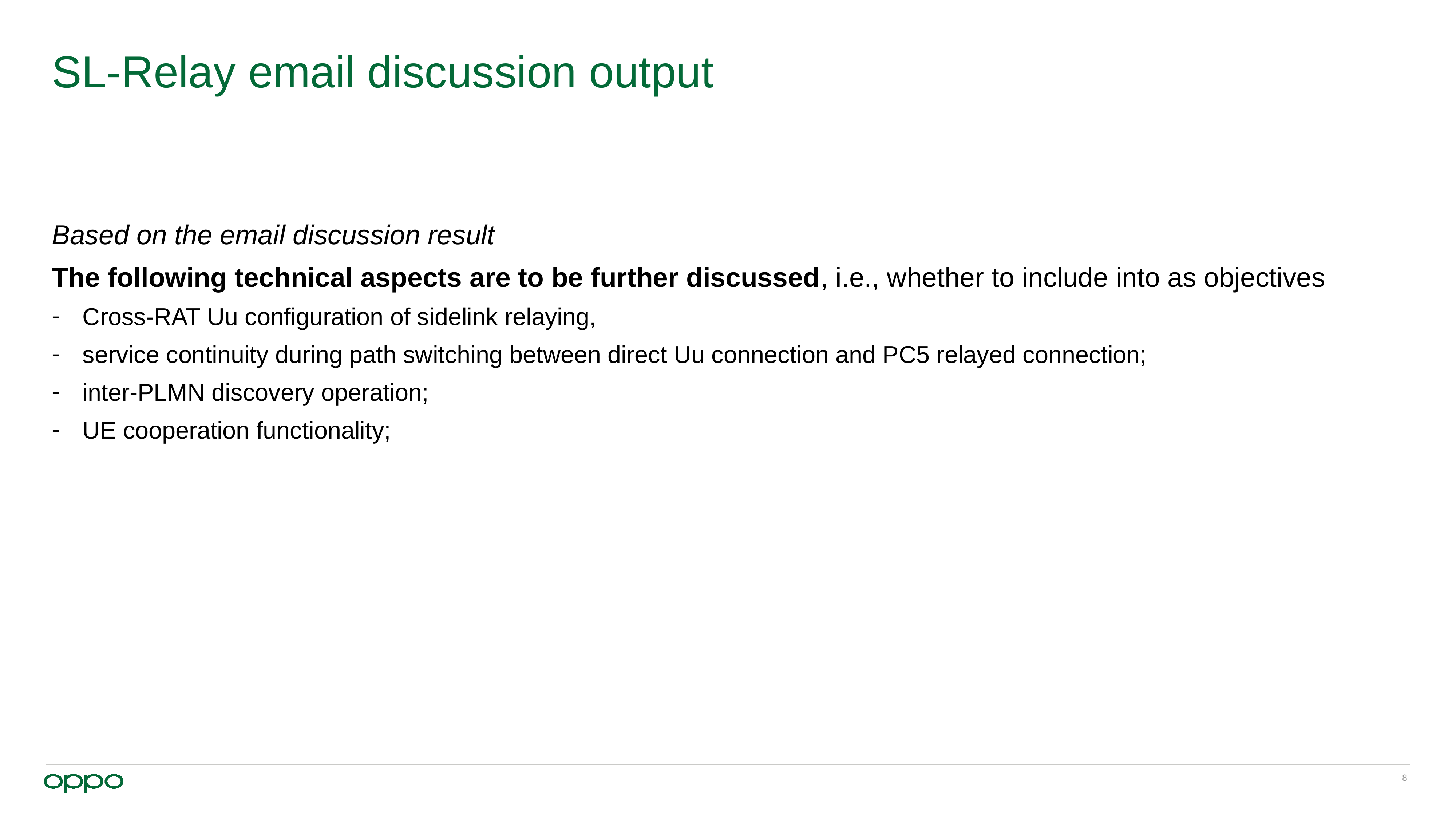

# SL-Relay email discussion output
Based on the email discussion result
The following technical aspects are to be further discussed, i.e., whether to include into as objectives
Cross-RAT Uu configuration of sidelink relaying,
service continuity during path switching between direct Uu connection and PC5 relayed connection;
inter-PLMN discovery operation;
UE cooperation functionality;